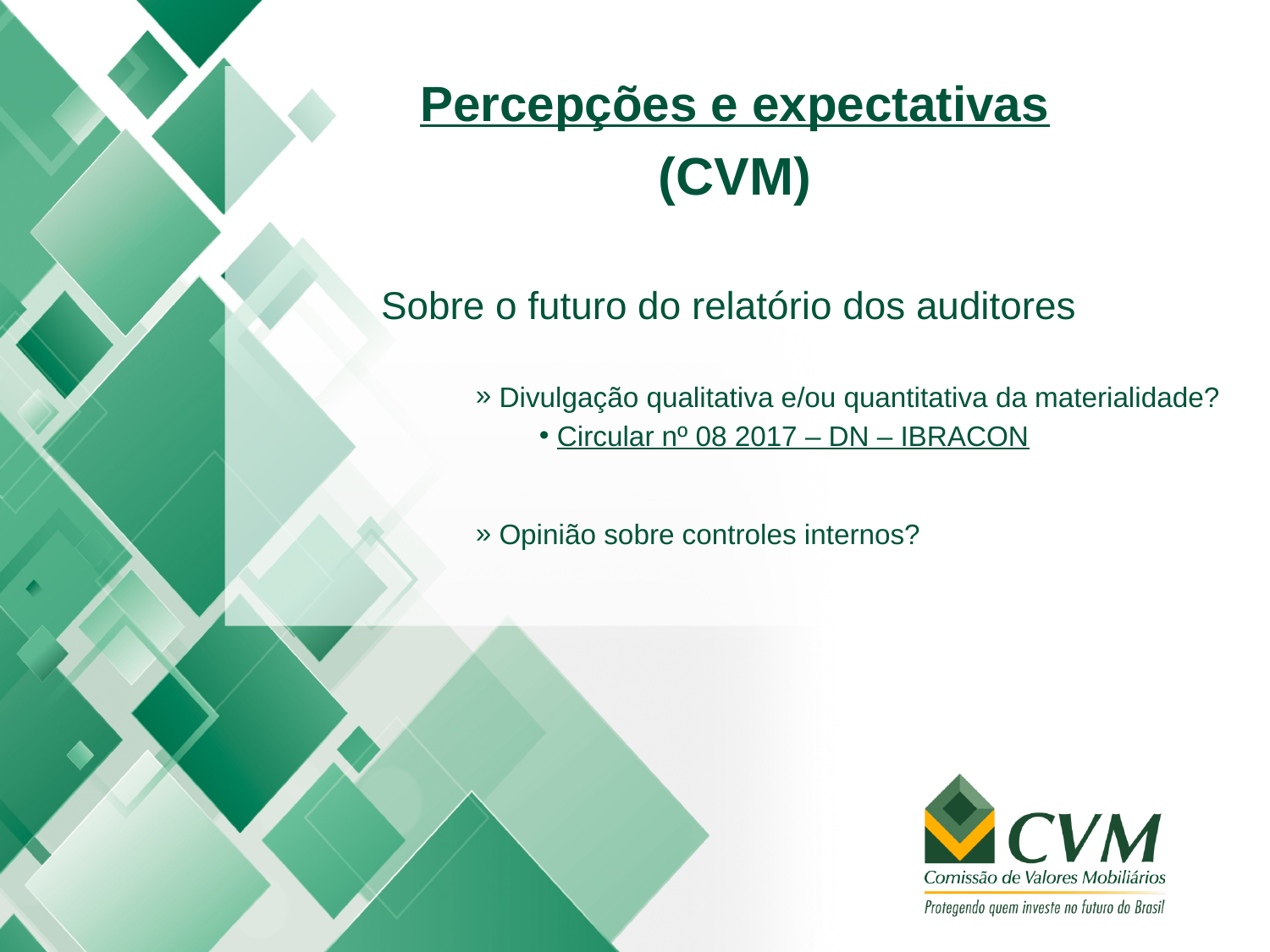

Percepções e expectativas
(CVM)

   Sobre o futuro do relatório dos auditores

 Divulgação qualitativa e/ou quantitativa da materialidade?
 Circular nº 08 2017 – DN – IBRACON

 Opinião sobre controles internos?